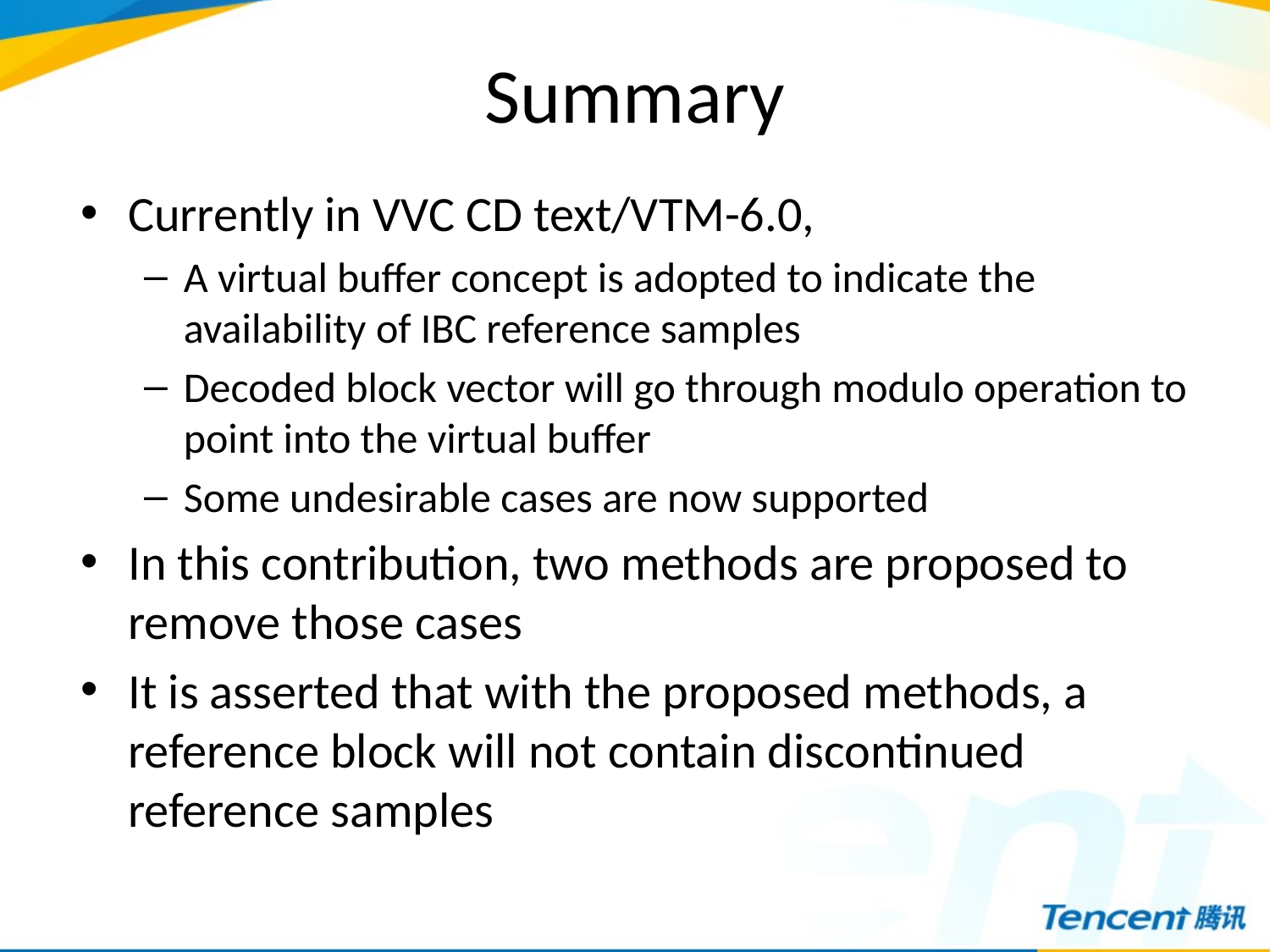

# Summary
Currently in VVC CD text/VTM-6.0,
A virtual buffer concept is adopted to indicate the availability of IBC reference samples
Decoded block vector will go through modulo operation to point into the virtual buffer
Some undesirable cases are now supported
In this contribution, two methods are proposed to remove those cases
It is asserted that with the proposed methods, a reference block will not contain discontinued reference samples